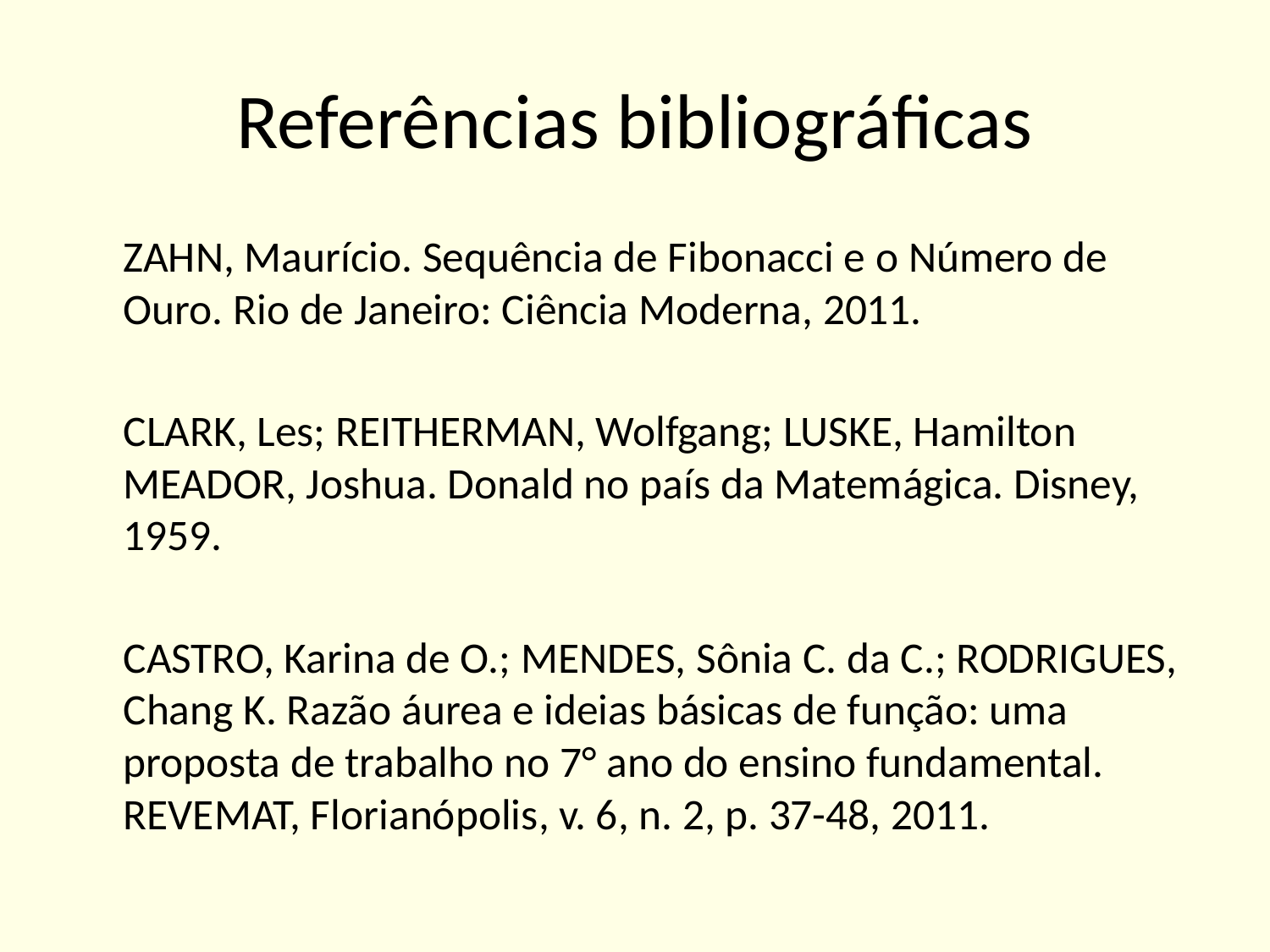

# Referências bibliográficas
	ZAHN, Maurício. Sequência de Fibonacci e o Número de Ouro. Rio de Janeiro: Ciência Moderna, 2011.

	CLARK, Les; REITHERMAN, Wolfgang; LUSKE, Hamilton MEADOR, Joshua. Donald no país da Matemágica. Disney, 1959.

	CASTRO, Karina de O.; MENDES, Sônia C. da C.; RODRIGUES, Chang K. Razão áurea e ideias básicas de função: uma proposta de trabalho no 7° ano do ensino fundamental. REVEMAT, Florianópolis, v. 6, n. 2, p. 37-48, 2011.